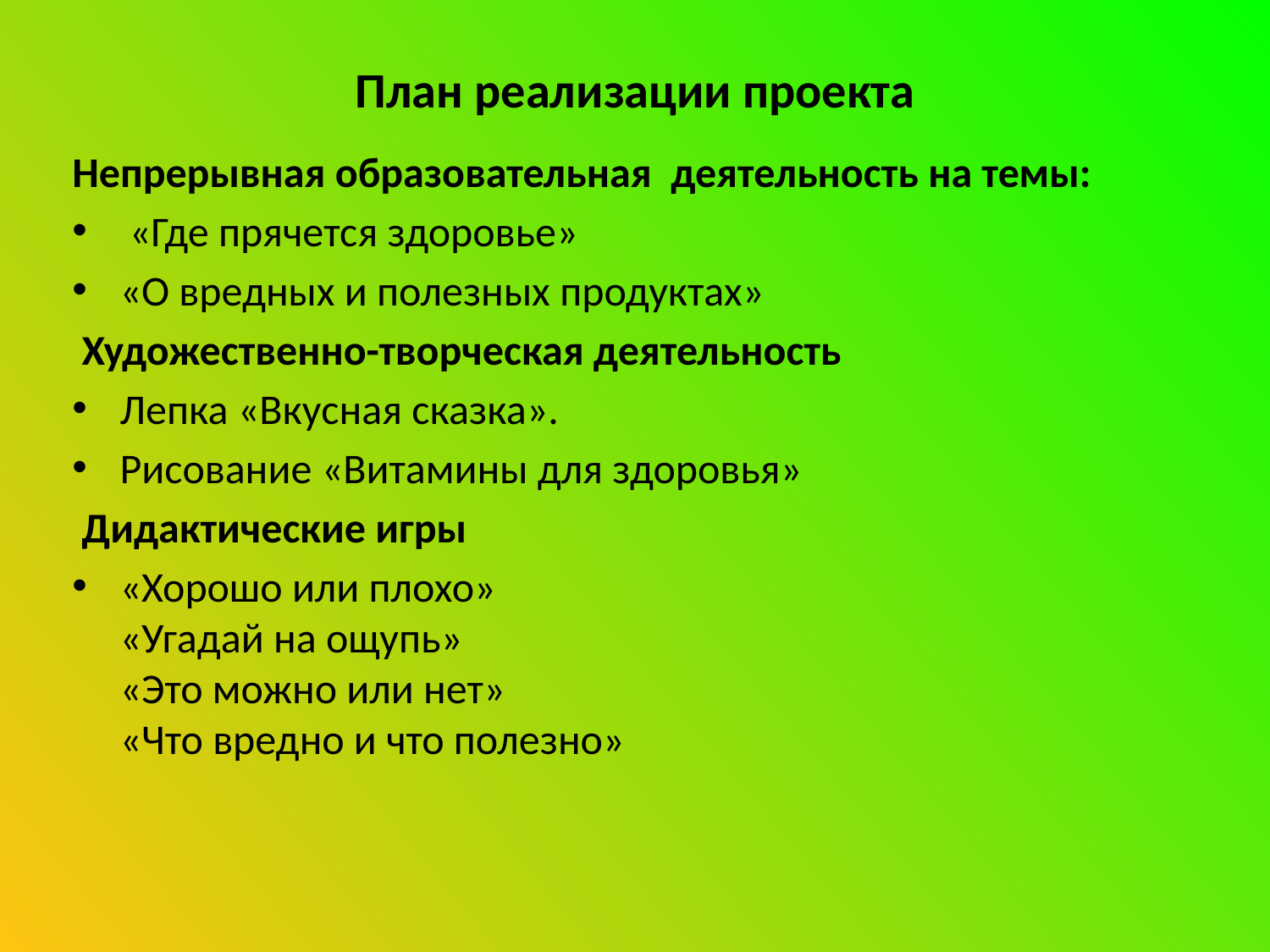

# План реализации проекта
Непрерывная образовательная  деятельность на темы:
 «Где прячется здоровье»
«О вредных и полезных продуктах»
 Художественно-творческая деятельность
Лепка «Вкусная сказка».
Рисование «Витамины для здоровья»
 Дидактические игры
«Хорошо или плохо»
«Угадай на ощупь»
«Это можно или нет»
«Что вредно и что полезно»